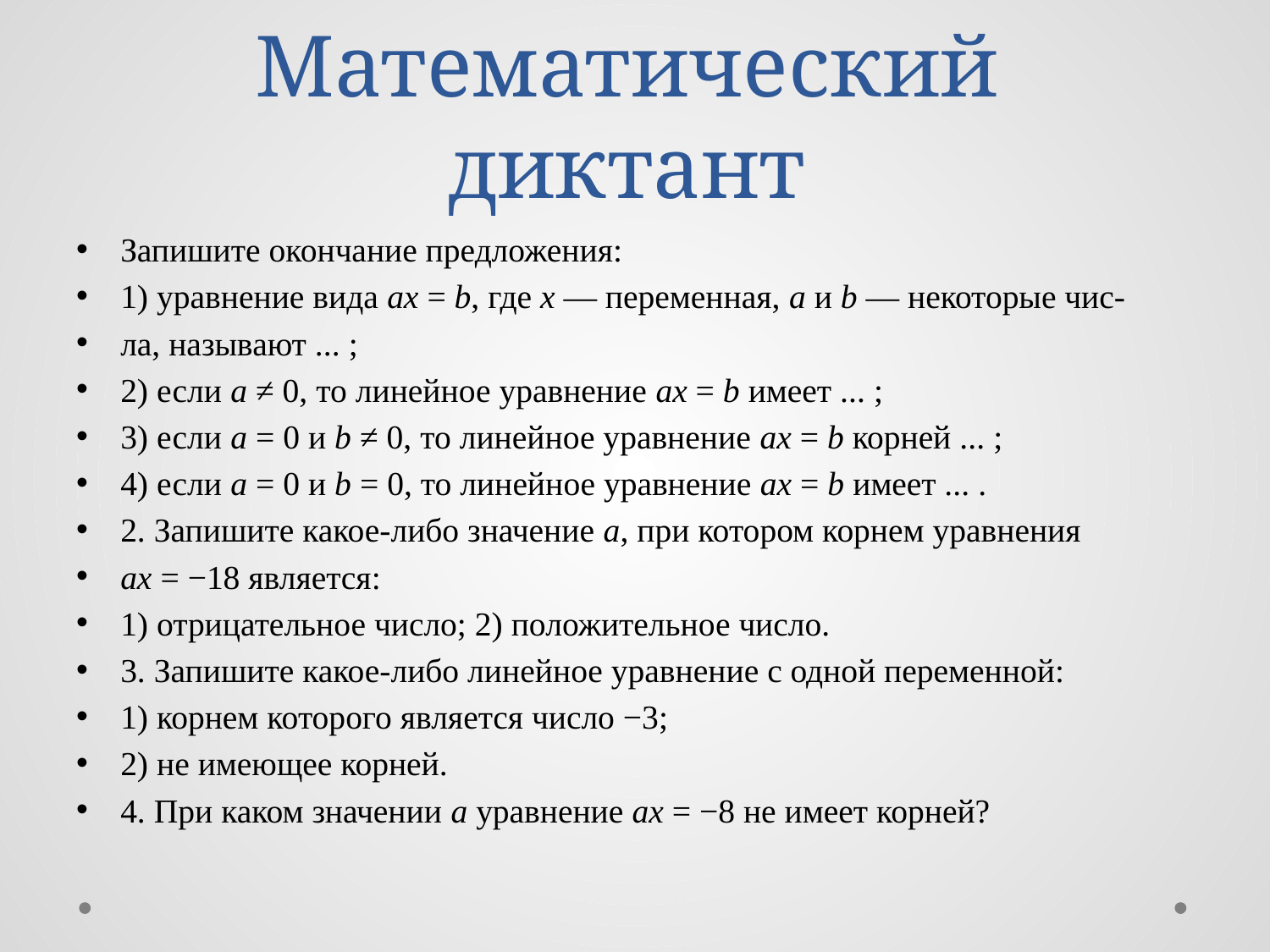

# Математический диктант
Запишите окончание предложения:
1) уравнение вида ax = b, где x — переменная, a и b — некоторые чис-
ла, называют ... ;
2) если a ≠ 0, то линейное уравнение ax = b имеет ... ;
3) если a = 0 и b ≠ 0, то линейное уравнение ax = b корней ... ;
4) если a = 0 и b = 0, то линейное уравнение ax = b имеет ... .
2. Запишите какое-либо значение a, при котором корнем уравнения
ax = −18 является:
1) отрицательное число; 2) положительное число.
3. Запишите какое-либо линейное уравнение с одной переменной:
1) корнем которого является число −3;
2) не имеющее корней.
4. При каком значении a уравнение ax = −8 не имеет корней?